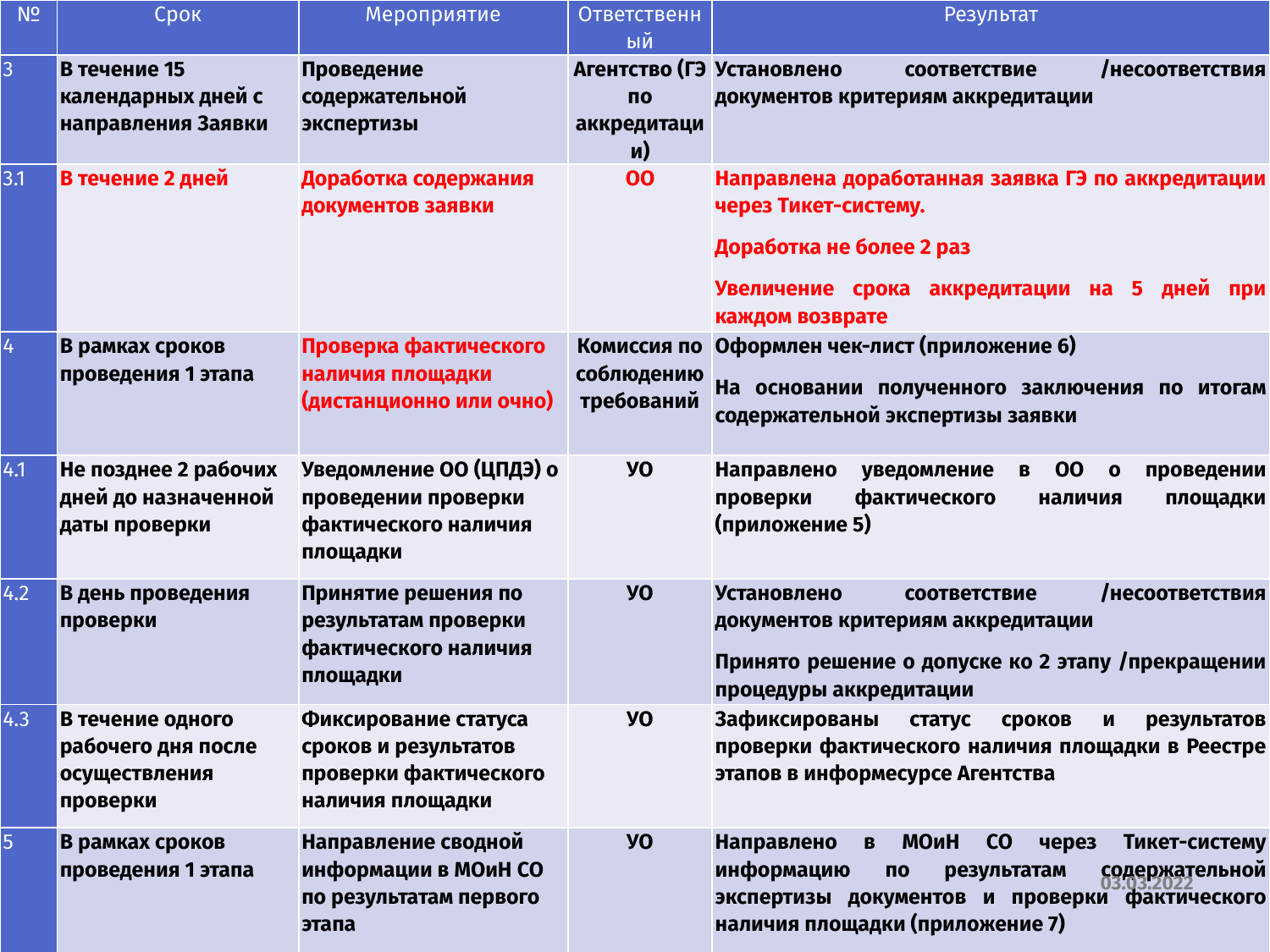

| № | Срок | Мероприятие | Ответственный | Результат |
| --- | --- | --- | --- | --- |
| 3 | В течение 15 календарных дней с направления Заявки | Проведение содержательной экспертизы | Агентство (ГЭ по аккредитации) | Установлено соответствие /несоответствия документов критериям аккредитации |
| 3.1 | В течение 2 дней | Доработка содержания документов заявки | ОО | Направлена доработанная заявка ГЭ по аккредитации через Тикет-систему. Доработка не более 2 раз Увеличение срока аккредитации на 5 дней при каждом возврате |
| 4 | В рамках сроков проведения 1 этапа | Проверка фактического наличия площадки (дистанционно или очно) | Комиссия по соблюдению требований | Оформлен чек-лист (приложение 6) На основании полученного заключения по итогам содержательной экспертизы заявки |
| 4.1 | Не позднее 2 рабочих дней до назначенной даты проверки | Уведомление ОО (ЦПДЭ) о проведении проверки фактического наличия площадки | УО | Направлено уведомление в ОО о проведении проверки фактического наличия площадки (приложение 5) |
| 4.2 | В день проведения проверки | Принятие решения по результатам проверки фактического наличия площадки | УО | Установлено соответствие /несоответствия документов критериям аккредитации Принято решение о допуске ко 2 этапу /прекращении процедуры аккредитации |
| 4.3 | В течение одного рабочего дня после осуществления проверки | Фиксирование статуса сроков и результатов проверки фактического наличия площадки | УО | Зафиксированы статус сроков и результатов проверки фактического наличия площадки в Реестре этапов в информесурсе Агентства |
| 5 | В рамках сроков проведения 1 этапа | Направление сводной информации в МОиН СО по результатам первого этапа | УО | Направлено в МОиН СО через Тикет-систему информацию по результатам содержательной экспертизы документов и проверки фактического наличия площадки (приложение 7) |
#
03.03.2022